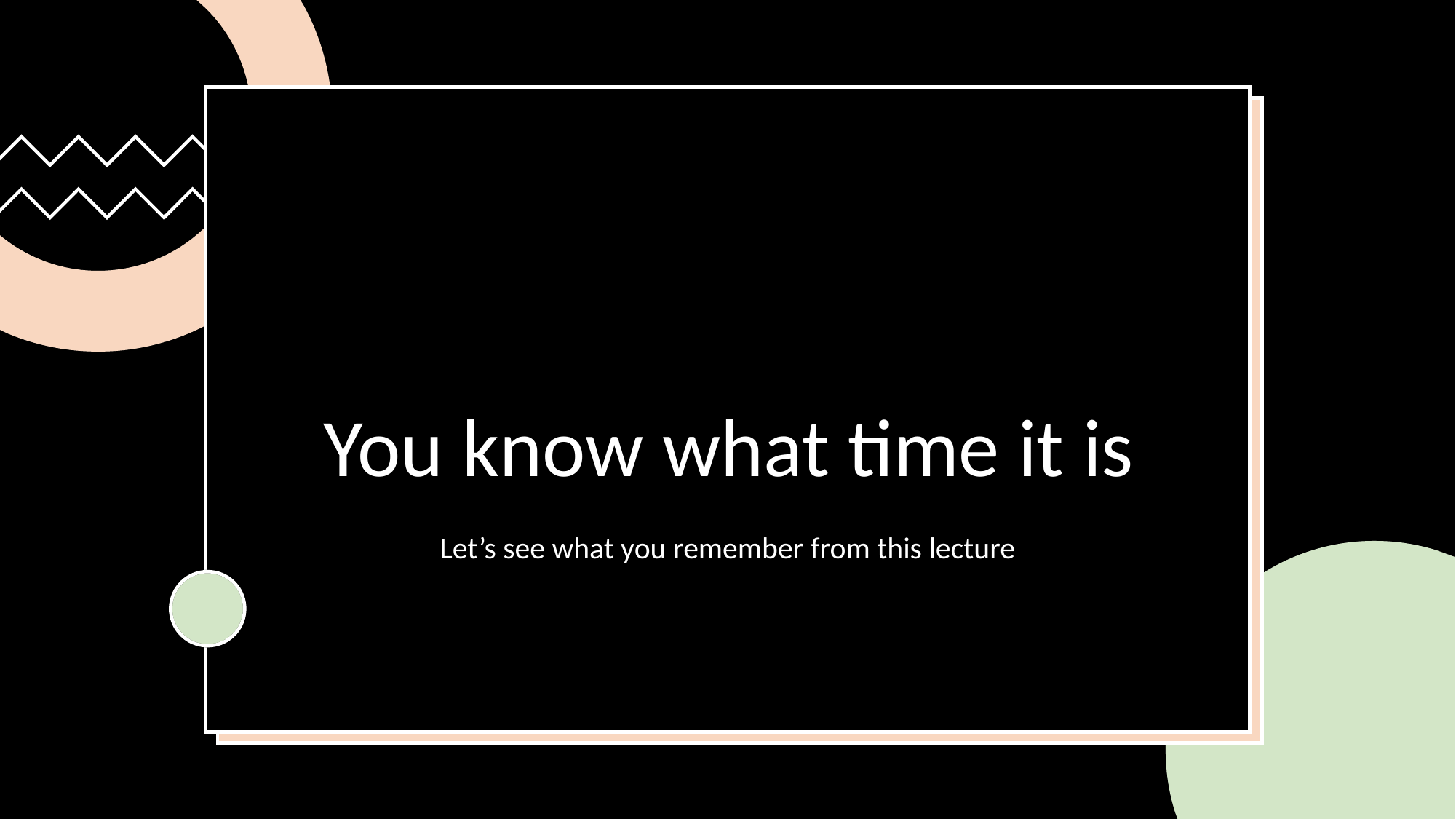

# You know what time it is

Let’s see what you remember from this lecture